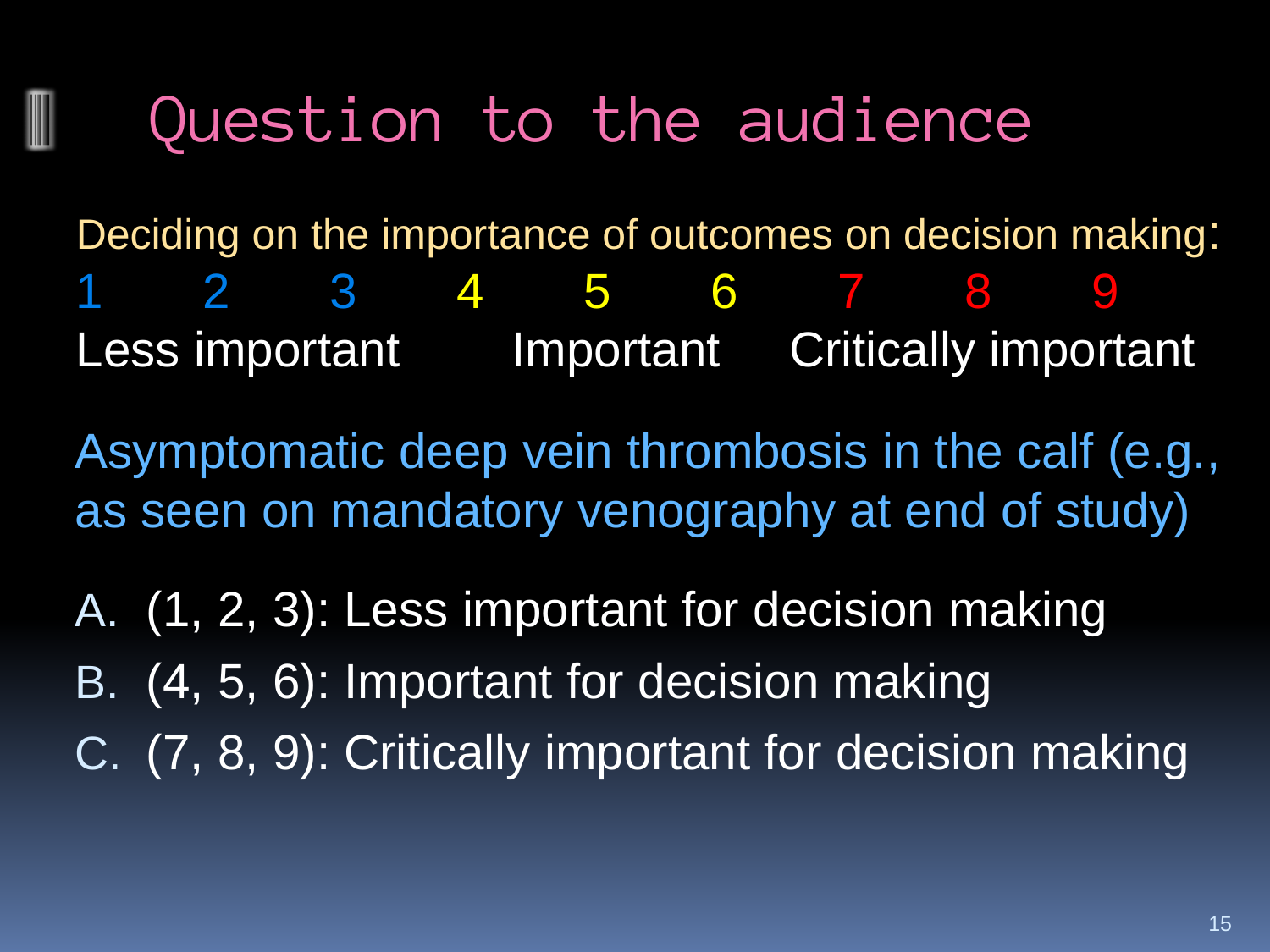

# Question to the audience
Deciding on the importance of outcomes on decision making:
1	2	3	4	5	6	7	8	9
Less important	    Important     Critically important
Asymptomatic deep vein thrombosis in the calf (e.g., as seen on mandatory venography at end of study)
(1, 2, 3): Less important for decision making
(4, 5, 6): Important for decision making
(7, 8, 9): Critically important for decision making
15